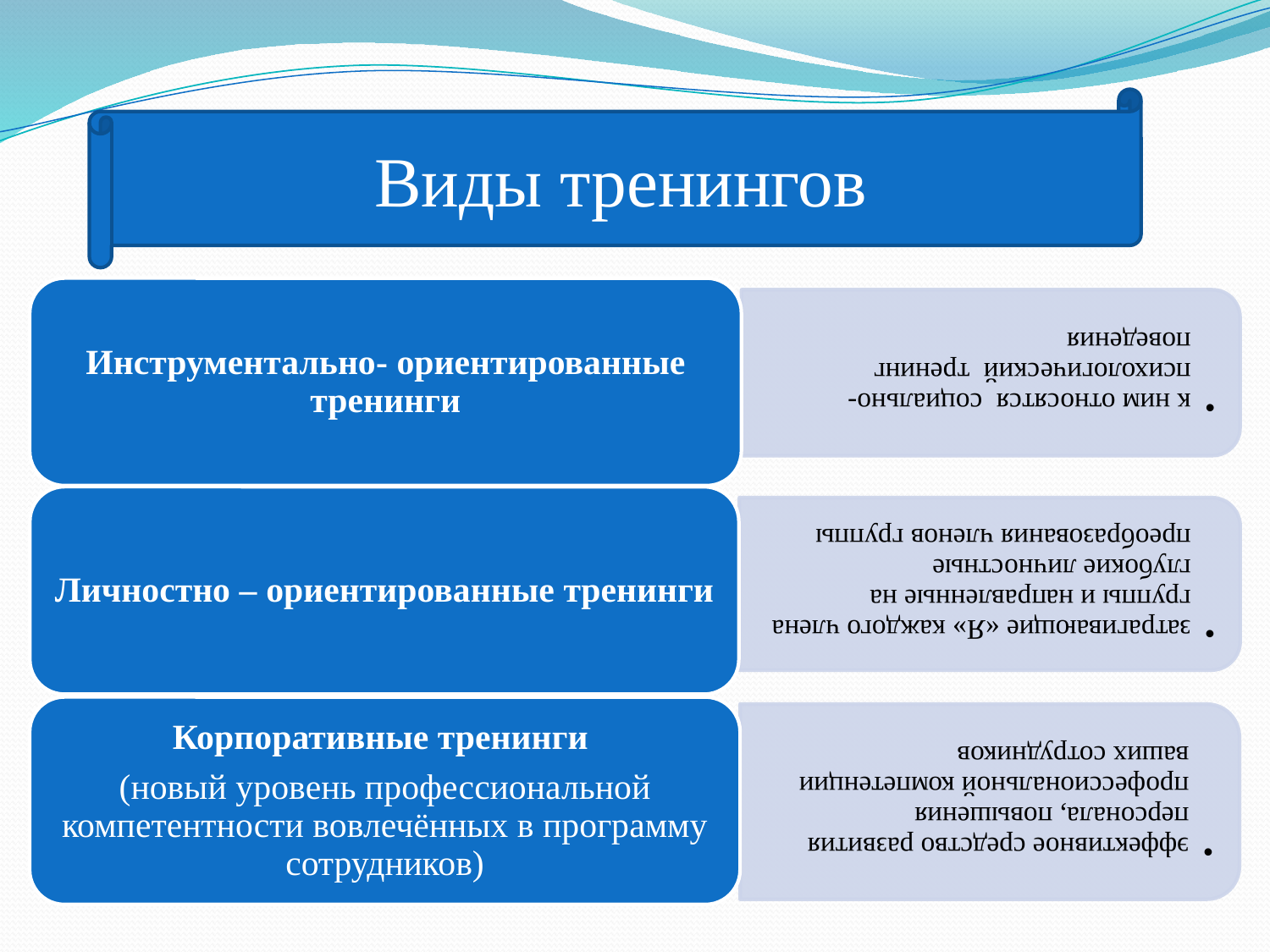

Виды тренингов
к ним относятся  социально- психологический  тренинг поведения
Инструментально- ориентированные тренинги
затрагивающие «Я» каждого члена группы и направленные на глубокие личностные преобразования членов группы
Личностно – ориентированные тренинги
эффективное средство развития персонала, повышения профессиональной компетенции ваших сотрудников
Корпоративные тренинги
(новый уровень профессиональной компетентности вовлечённых в программу сотрудников)